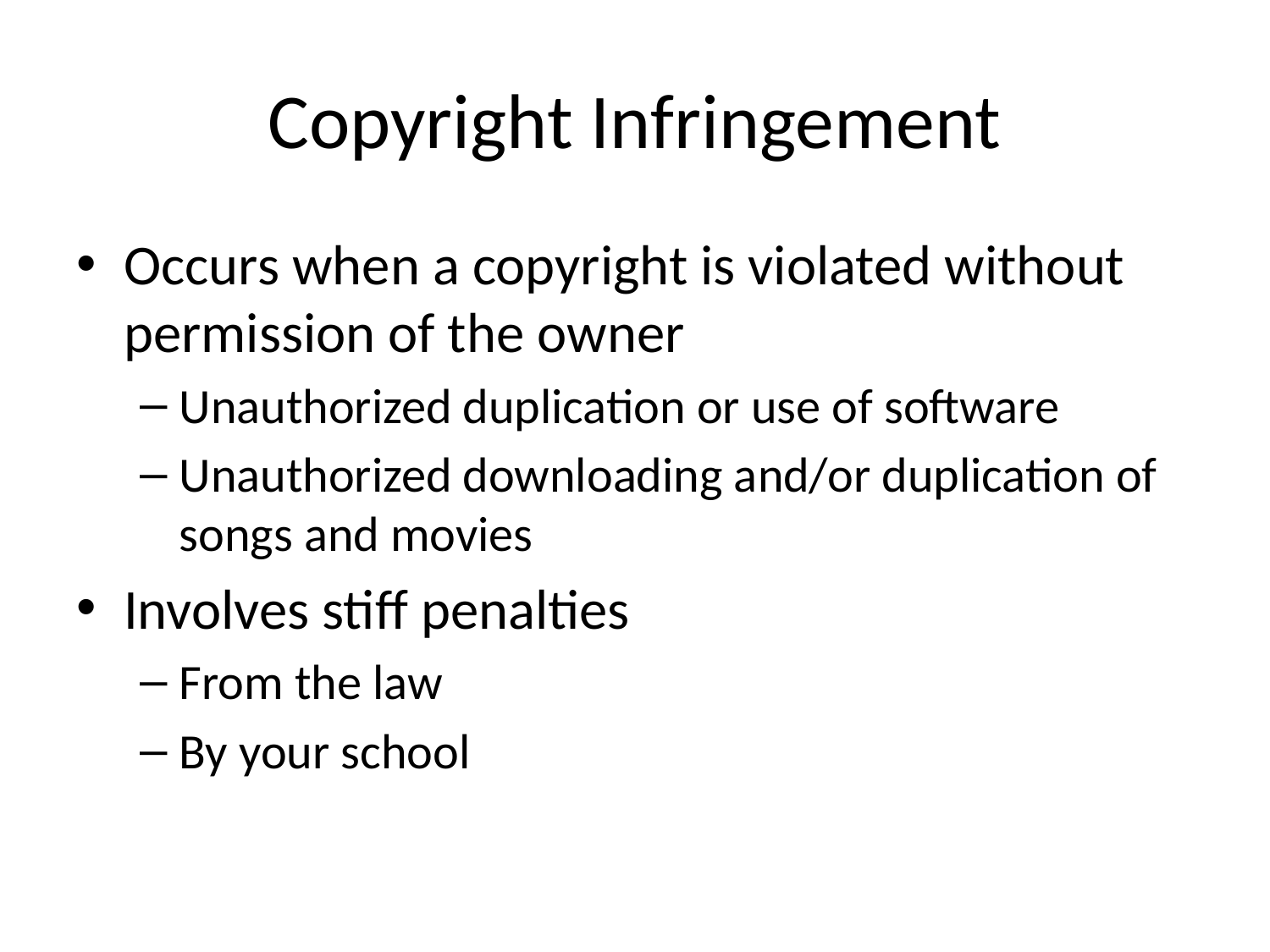

# Copyright Infringement
Occurs when a copyright is violated without permission of the owner
Unauthorized duplication or use of software
Unauthorized downloading and/or duplication of songs and movies
Involves stiff penalties
From the law
By your school